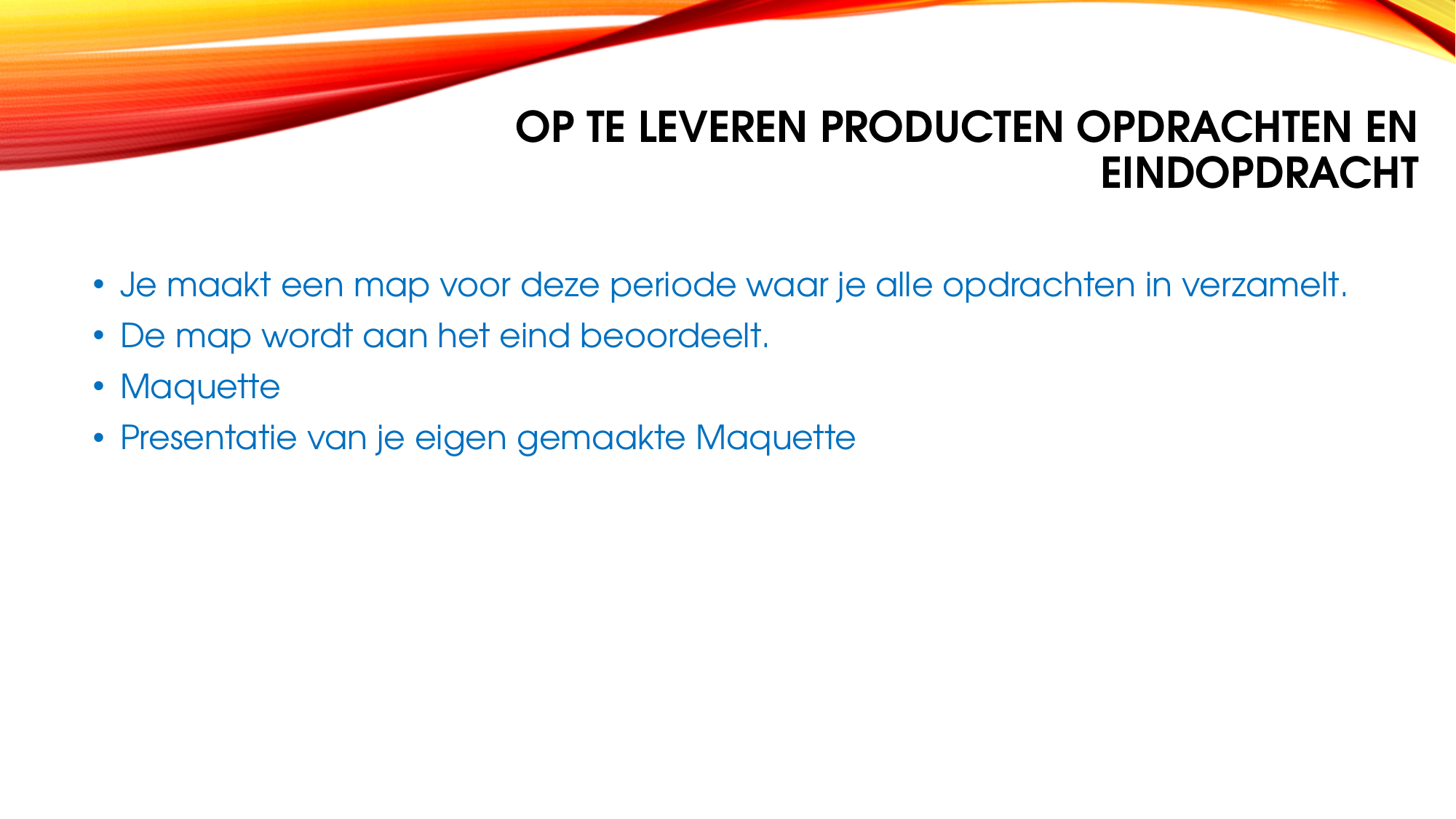

# Op te leveren producten opdrachten en eindopdracht
Je maakt een map voor deze periode waar je alle opdrachten in verzamelt.
De map wordt aan het eind beoordeelt.
Maquette
Presentatie van je eigen gemaakte Maquette